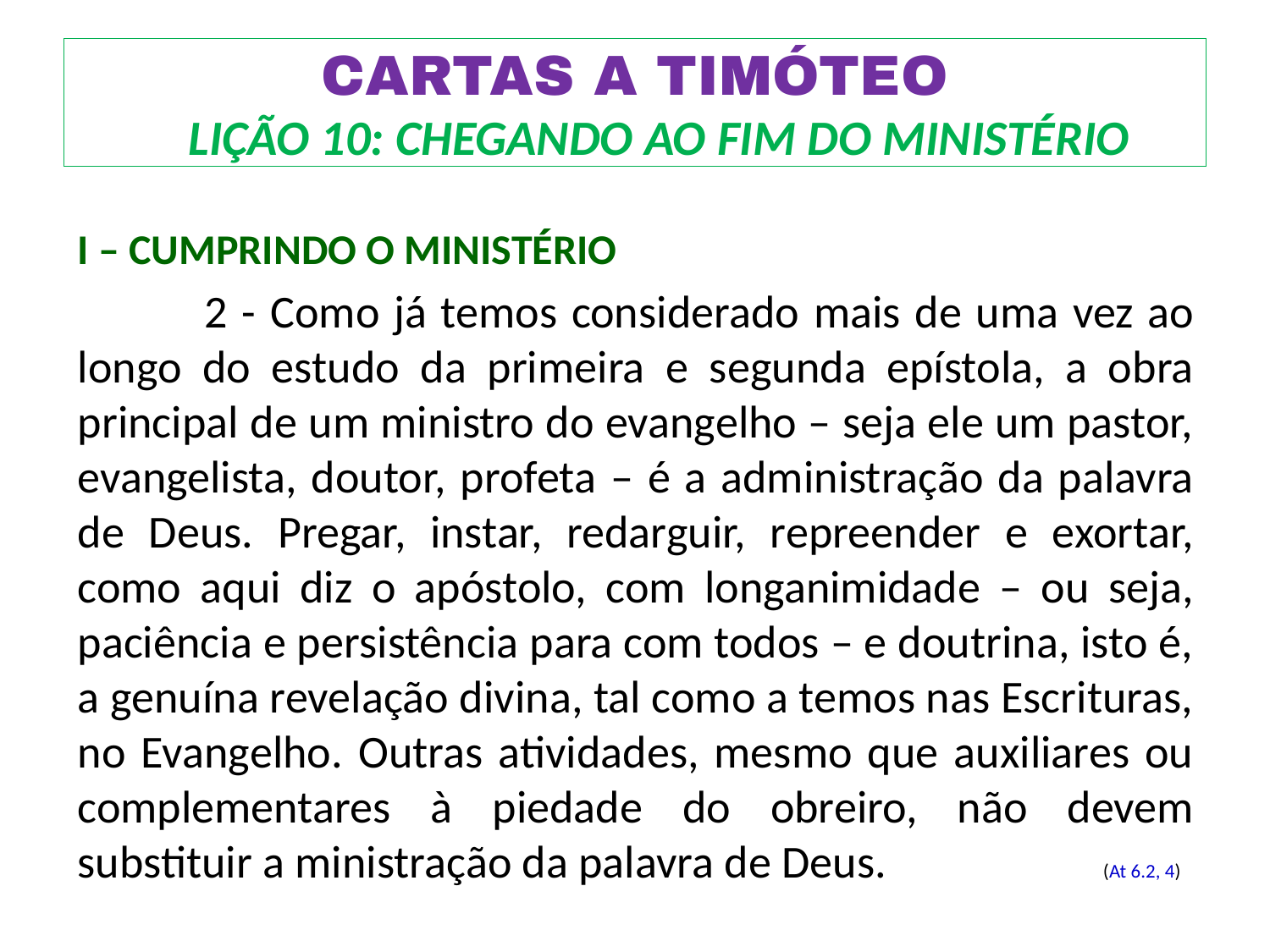

# CARTAS A TIMÓTEO LIÇÃO 10: CHEGANDO AO FIM DO MINISTÉRIO
I – CUMPRINDO O MINISTÉRIO
	2 - Como já temos considerado mais de uma vez ao longo do estudo da primeira e segunda epístola, a obra principal de um ministro do evangelho – seja ele um pastor, evangelista, doutor, profeta – é a administração da palavra de Deus. Pregar, instar, redarguir, repreender e exortar, como aqui diz o apóstolo, com longanimidade – ou seja, paciência e persistência para com todos – e doutrina, isto é, a genuína revelação divina, tal como a temos nas Escrituras, no Evangelho. Outras atividades, mesmo que auxiliares ou complementares à piedade do obreiro, não devem substituir a ministração da palavra de Deus.		 (At 6.2, 4)